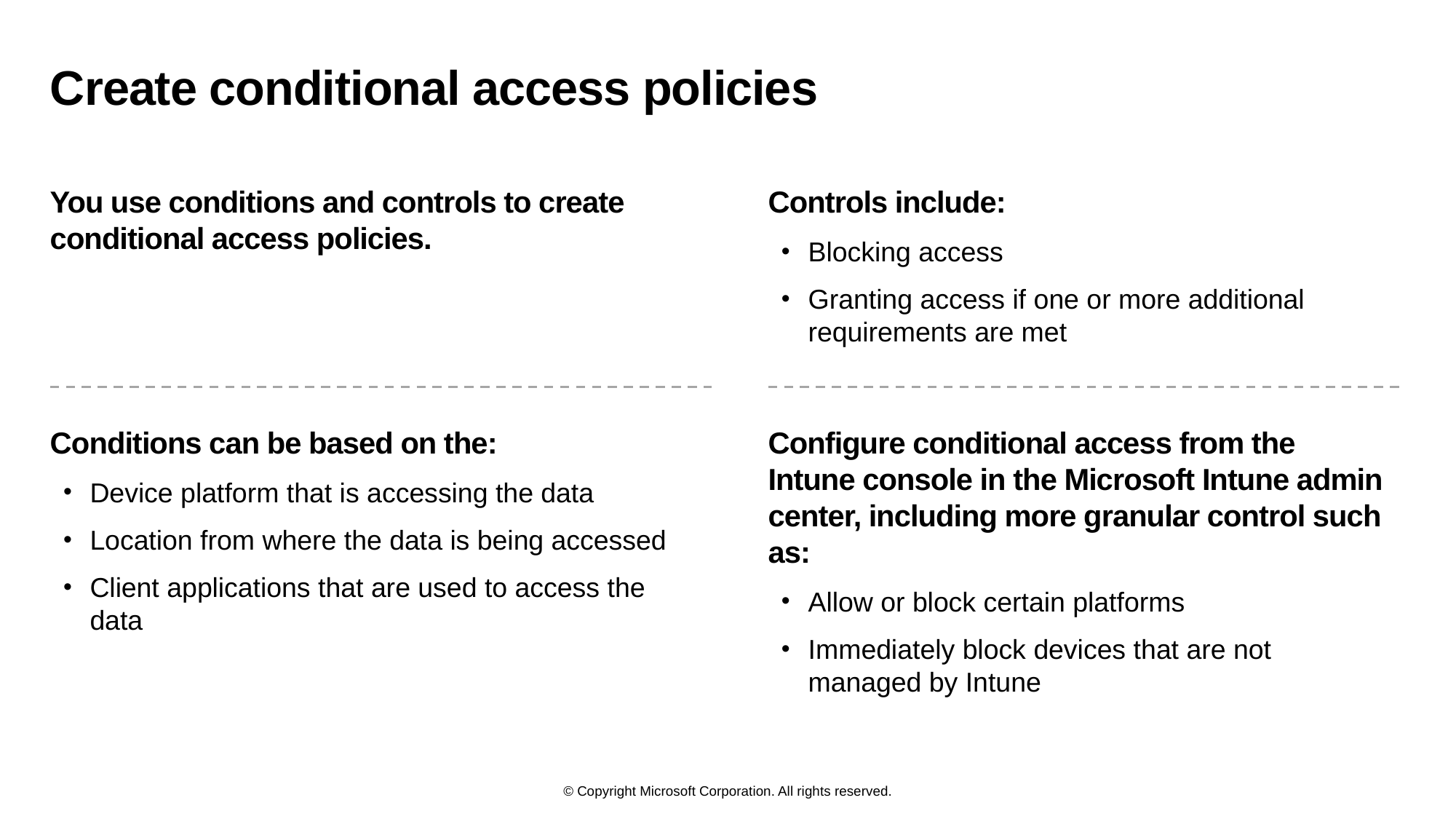

# Create conditional access policies
You use conditions and controls to create conditional access policies.
Controls include:
Blocking access
Granting access if one or more additional requirements are met
Conditions can be based on the:
Device platform that is accessing the data
Location from where the data is being accessed
Client applications that are used to access the data
Configure conditional access from the Intune console in the Microsoft Intune admin center, including more granular control such as:
Allow or block certain platforms
Immediately block devices that are not managed by Intune